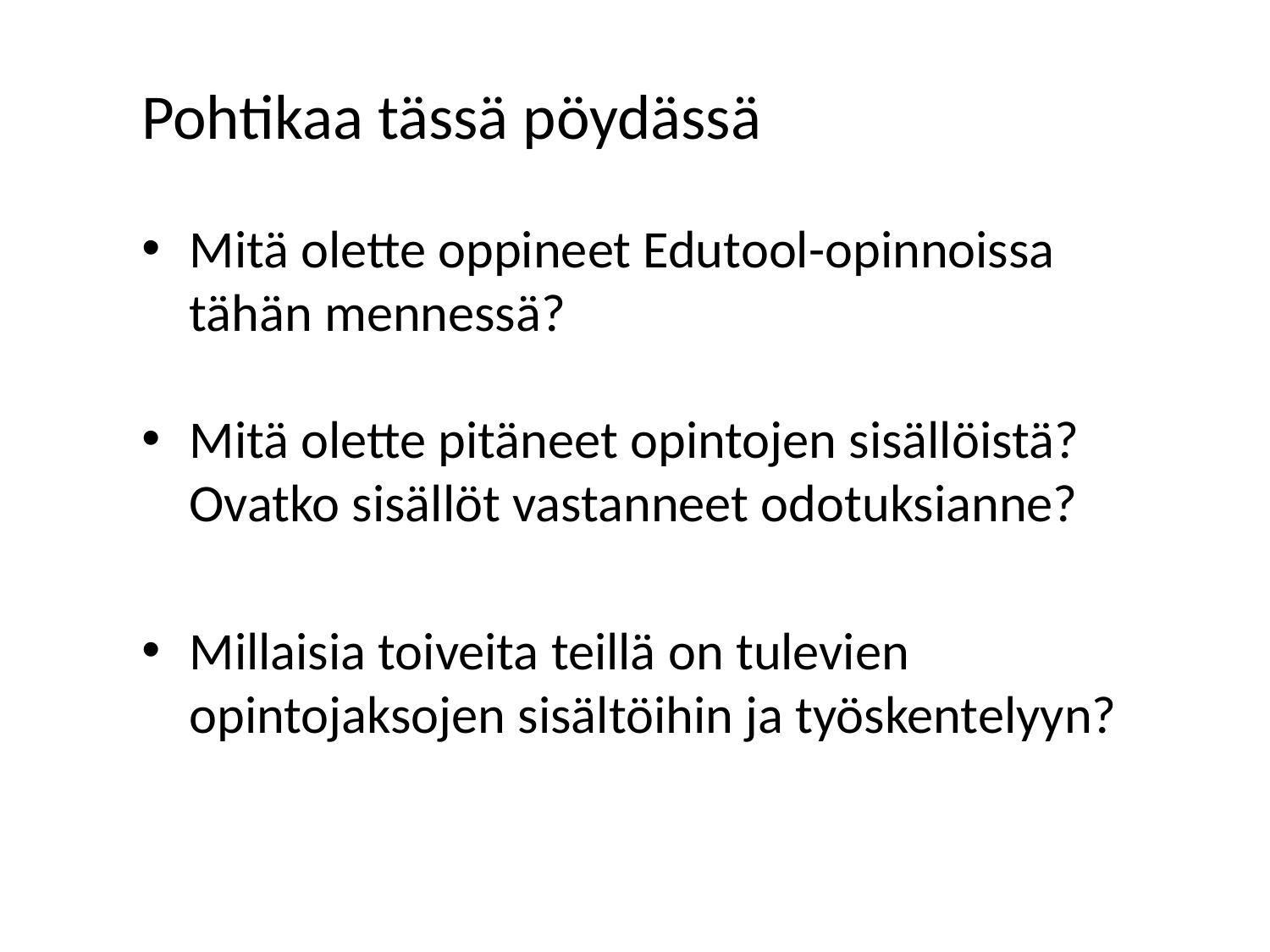

Pohtikaa tässä pöydässä

Mitä olette oppineet Edutool-opinnoissa tähän mennessä?

Mitä olette pitäneet opintojen sisällöistä? Ovatko sisällöt vastanneet odotuksianne?

Millaisia toiveita teillä on tulevien opintojaksojen sisältöihin ja työskentelyyn?